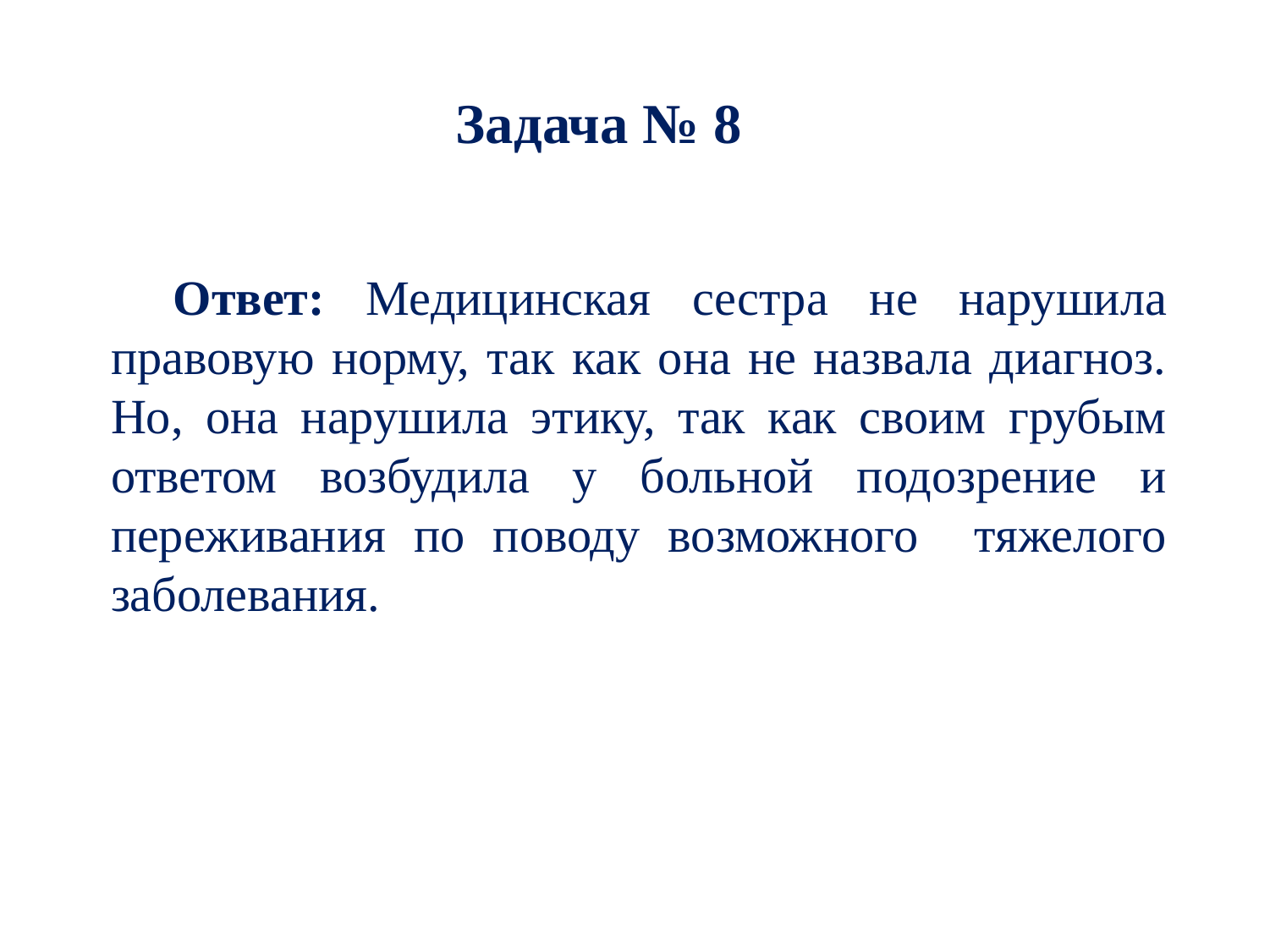

Задача № 8

Ответ: Медицинская сестра не нарушила правовую норму, так как она не назвала диагноз. Но, она нарушила этику, так как своим грубым ответом возбудила у больной подозрение и переживания по поводу возможного  тяжелого заболевания.